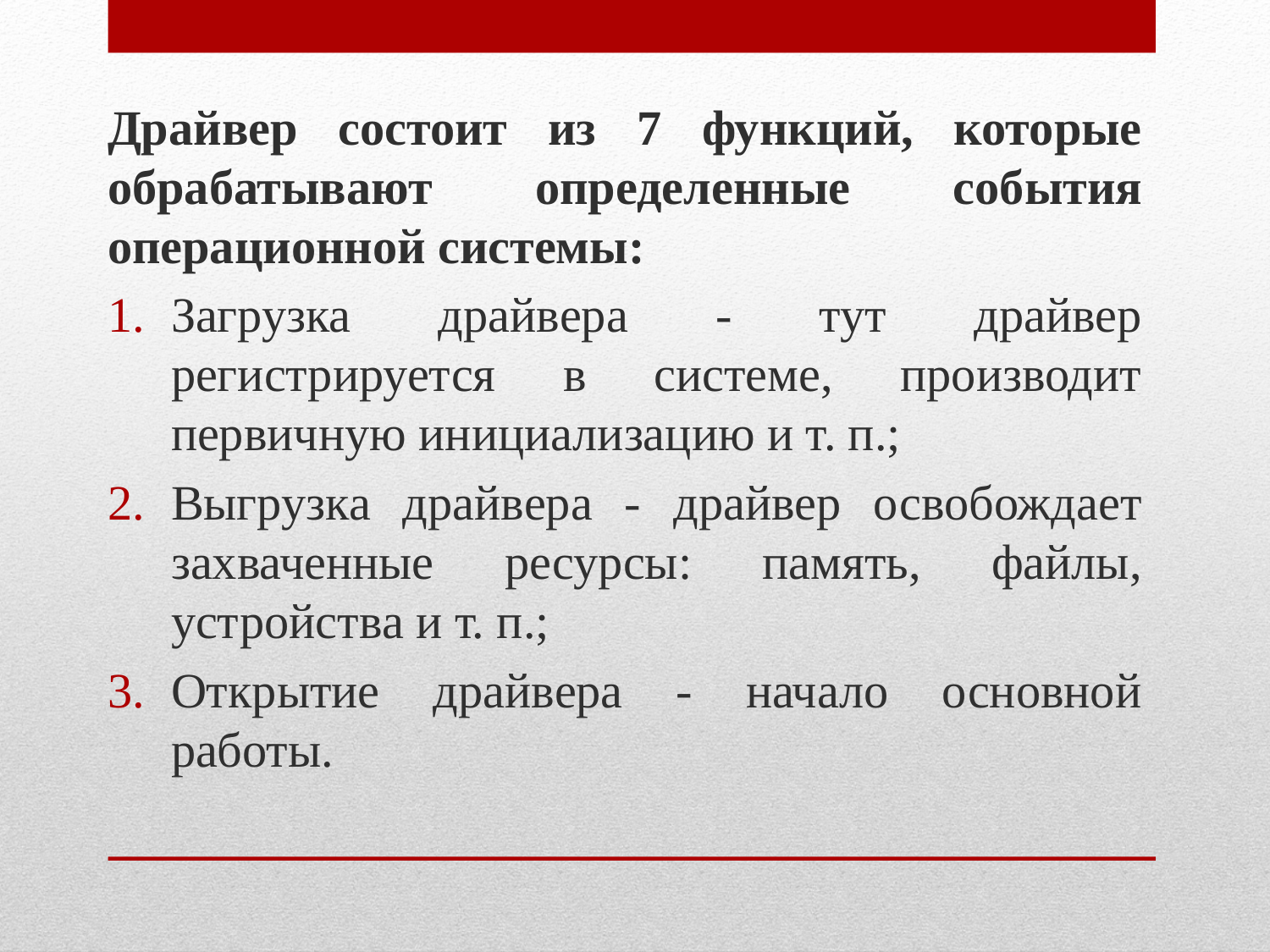

Драйвер состоит из 7 функций, которые обрабатывают определенные события операционной системы:
Загрузка драйвера - тут драйвер регистрируется в системе, производит первичную инициализацию и т. п.;
Выгрузка драйвера - драйвер освобождает захваченные ресурсы: память, файлы, устройства и т. п.;
Открытие драйвера - начало основной работы.